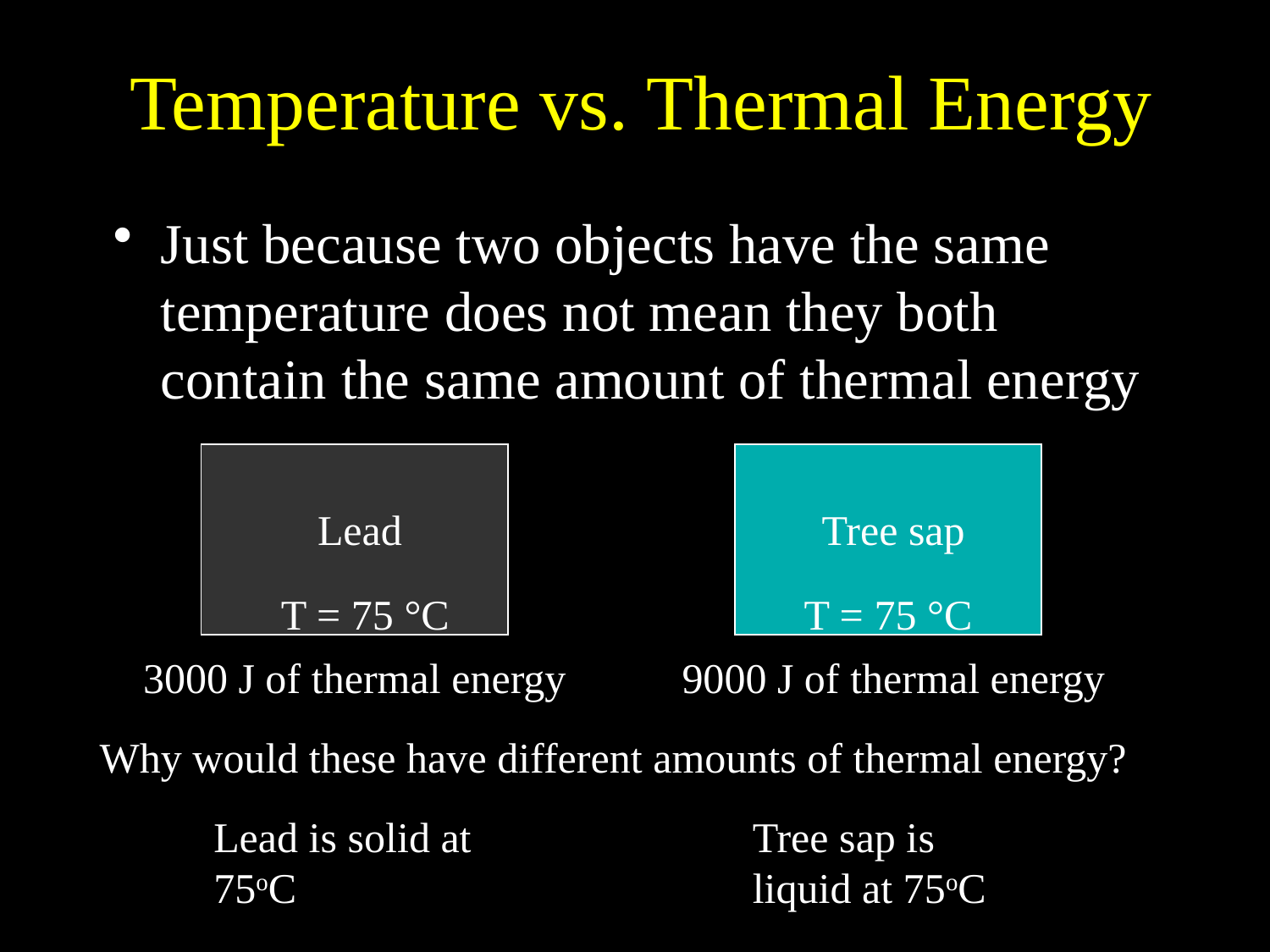

# Temperature vs. Thermal Energy
Just because two objects have the same temperature does not mean they both contain the same amount of thermal energy

Lead
T = 75 °C
3000 J of thermal energy

Tree sap
T = 75 °C
9000 J of thermal energy
Why would these have different amounts of thermal energy?
Lead is solid at 75oC
Tree sap is liquid at 75oC